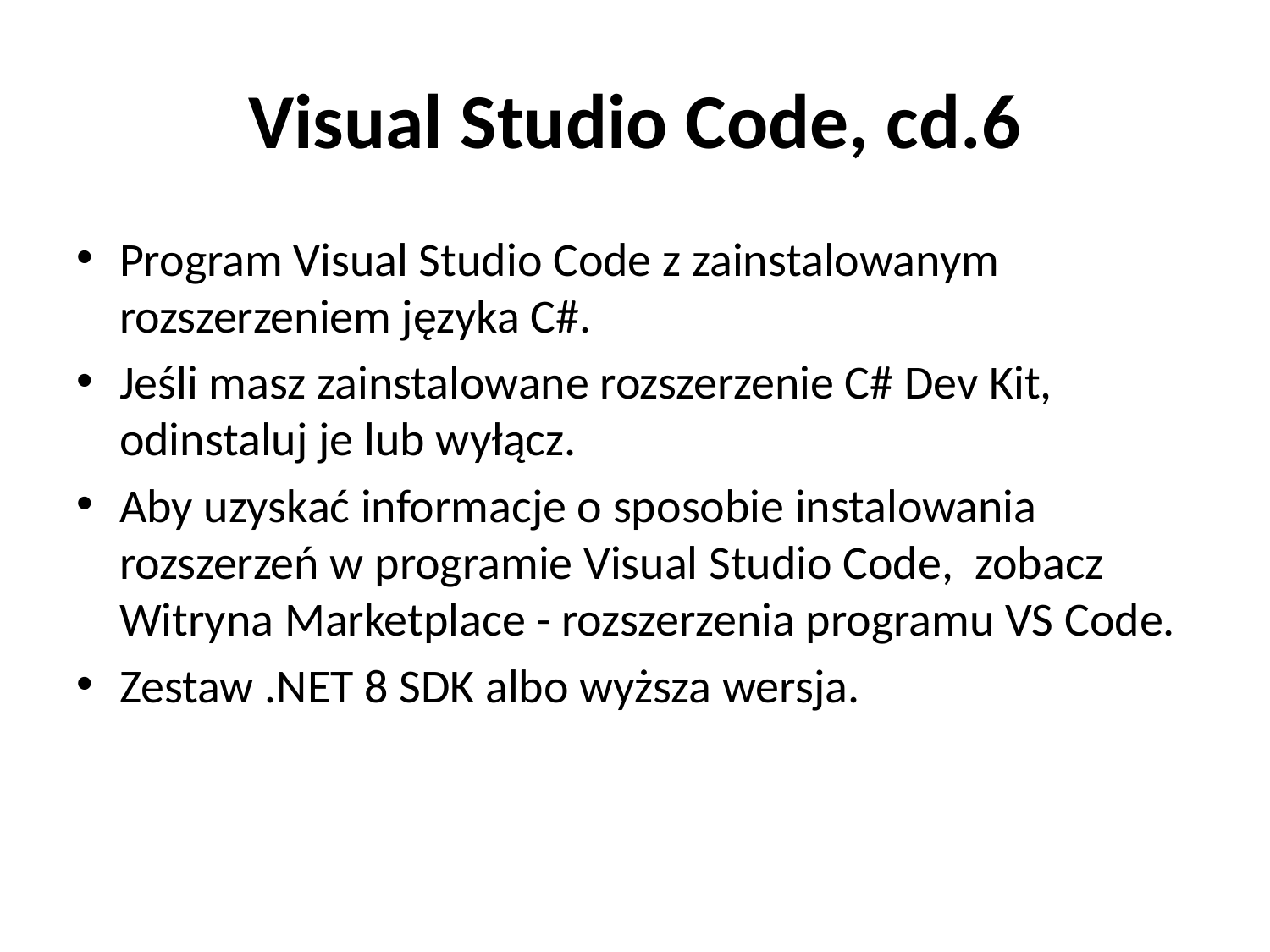

# Visual Studio Code, cd.6
Program Visual Studio Code z zainstalowanym rozszerzeniem języka C#.
Jeśli masz zainstalowane rozszerzenie C# Dev Kit, odinstaluj je lub wyłącz.
Aby uzyskać informacje o sposobie instalowania rozszerzeń w programie Visual Studio Code,  zobacz Witryna Marketplace - rozszerzenia programu VS Code.
Zestaw .NET 8 SDK albo wyższa wersja.